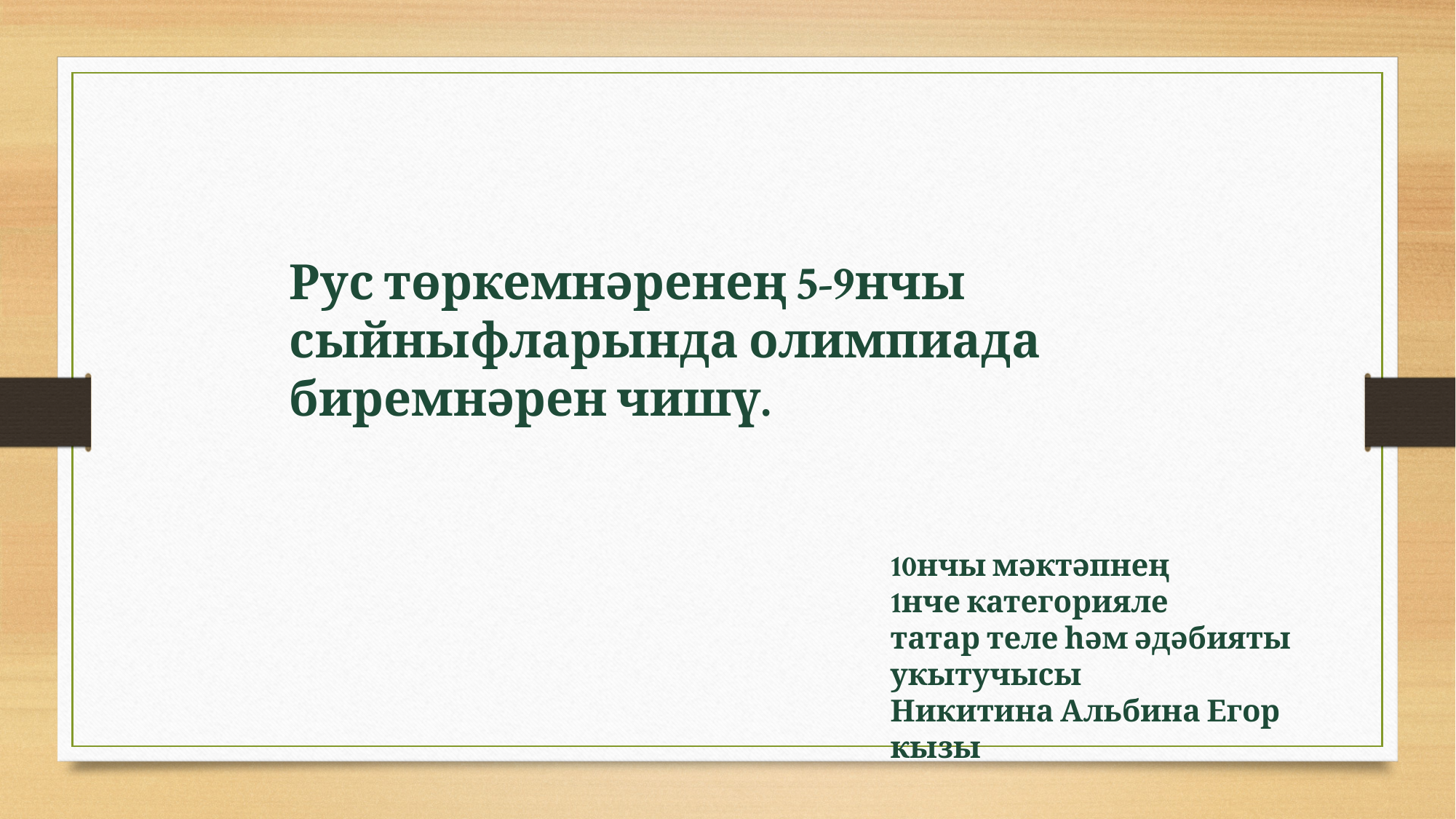

Рус төркемнәренең 5-9нчы сыйныфларында олимпиада биремнәрен чишү.
10нчы мәктәпнең
1нче категорияле
татар теле һәм әдәбияты укытучысы
Никитина Альбина Егор кызы